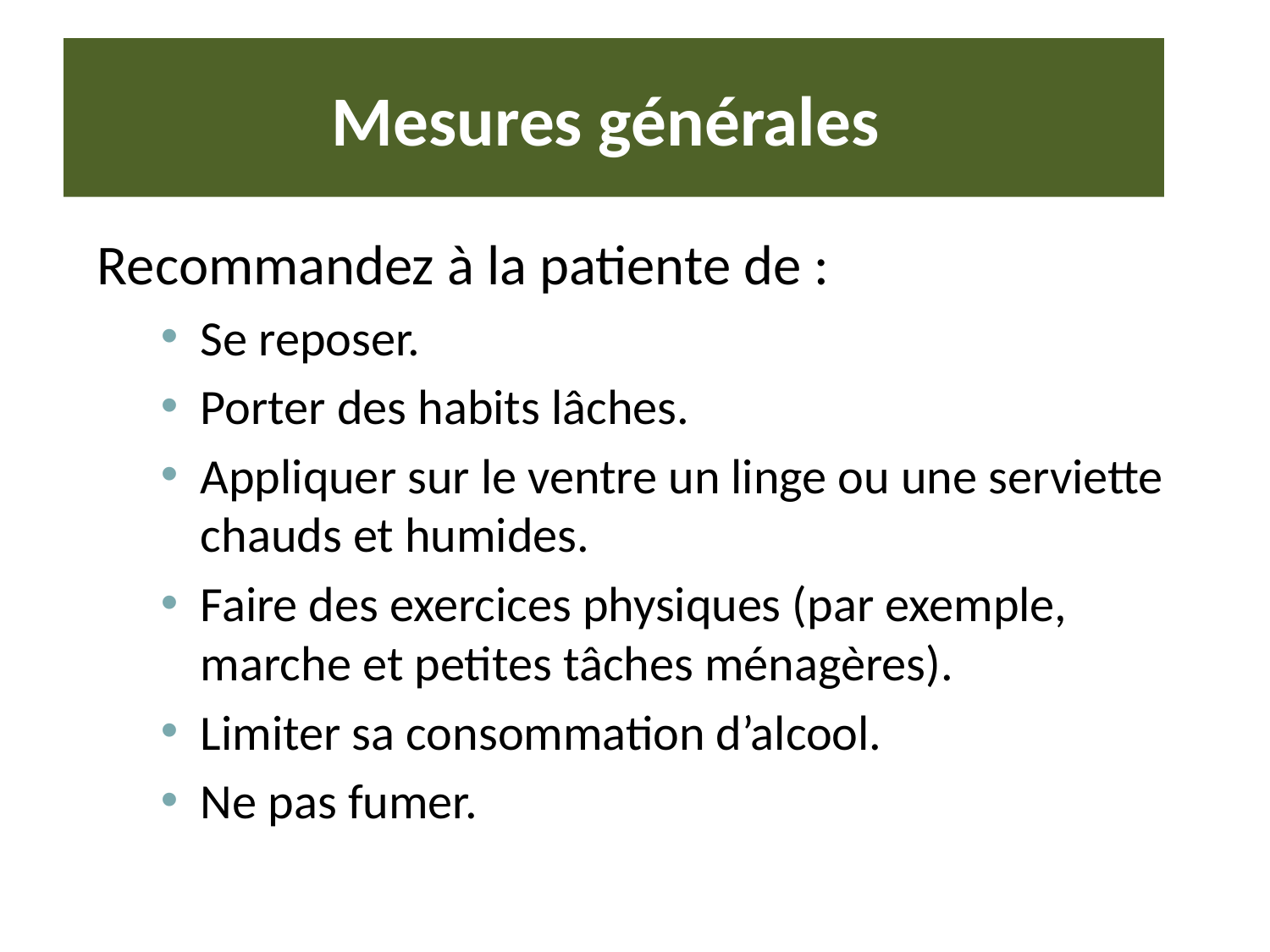

# Mesures générales
Recommandez à la patiente de :
Se reposer.
Porter des habits lâches.
Appliquer sur le ventre un linge ou une serviette chauds et humides.
Faire des exercices physiques (par exemple, marche et petites tâches ménagères).
Limiter sa consommation d’alcool.
Ne pas fumer.